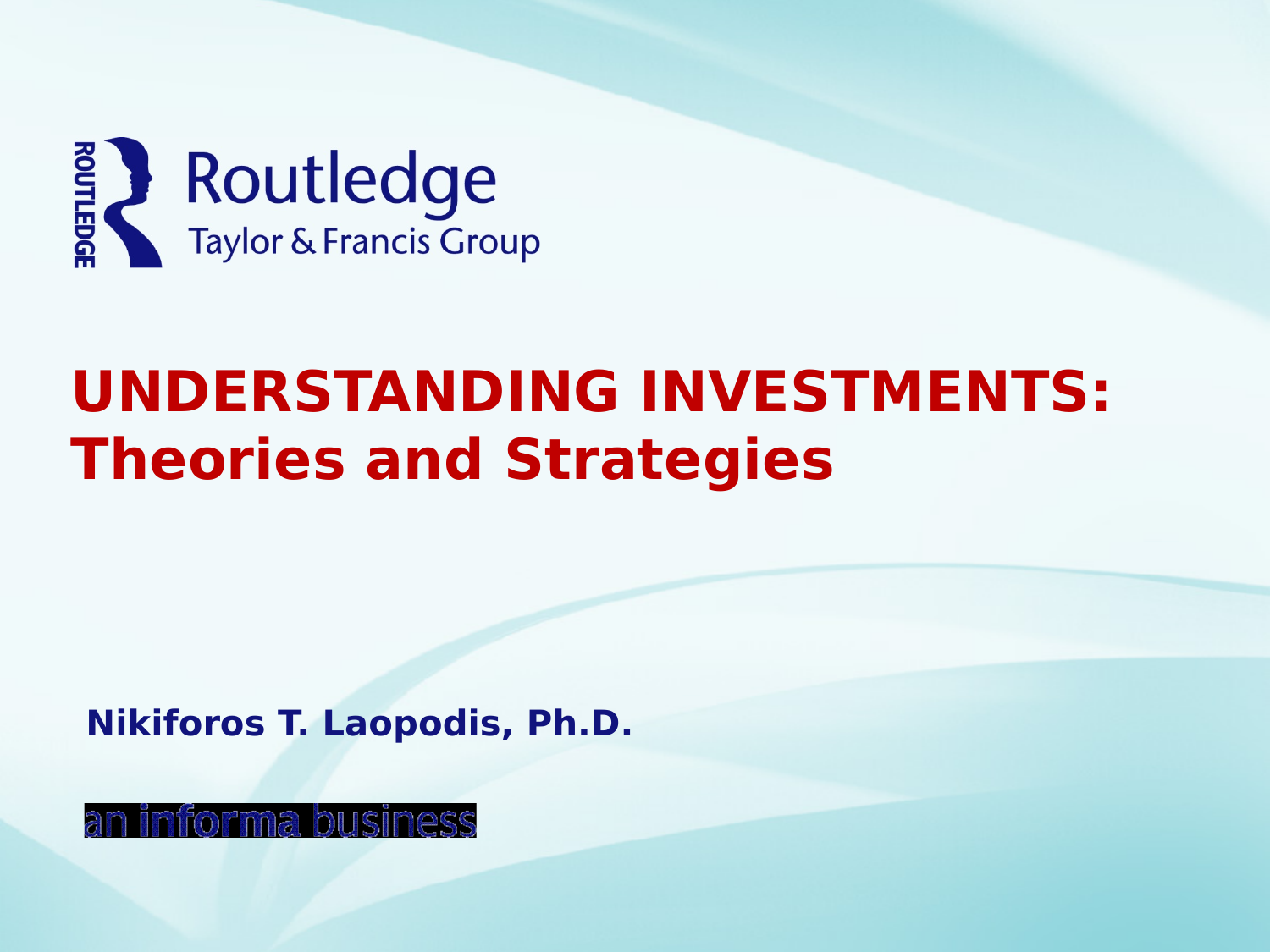

# UNDERSTANDING INVESTMENTS:    Theories and Strategies Nikiforos T. Laopodis, Ph.D.